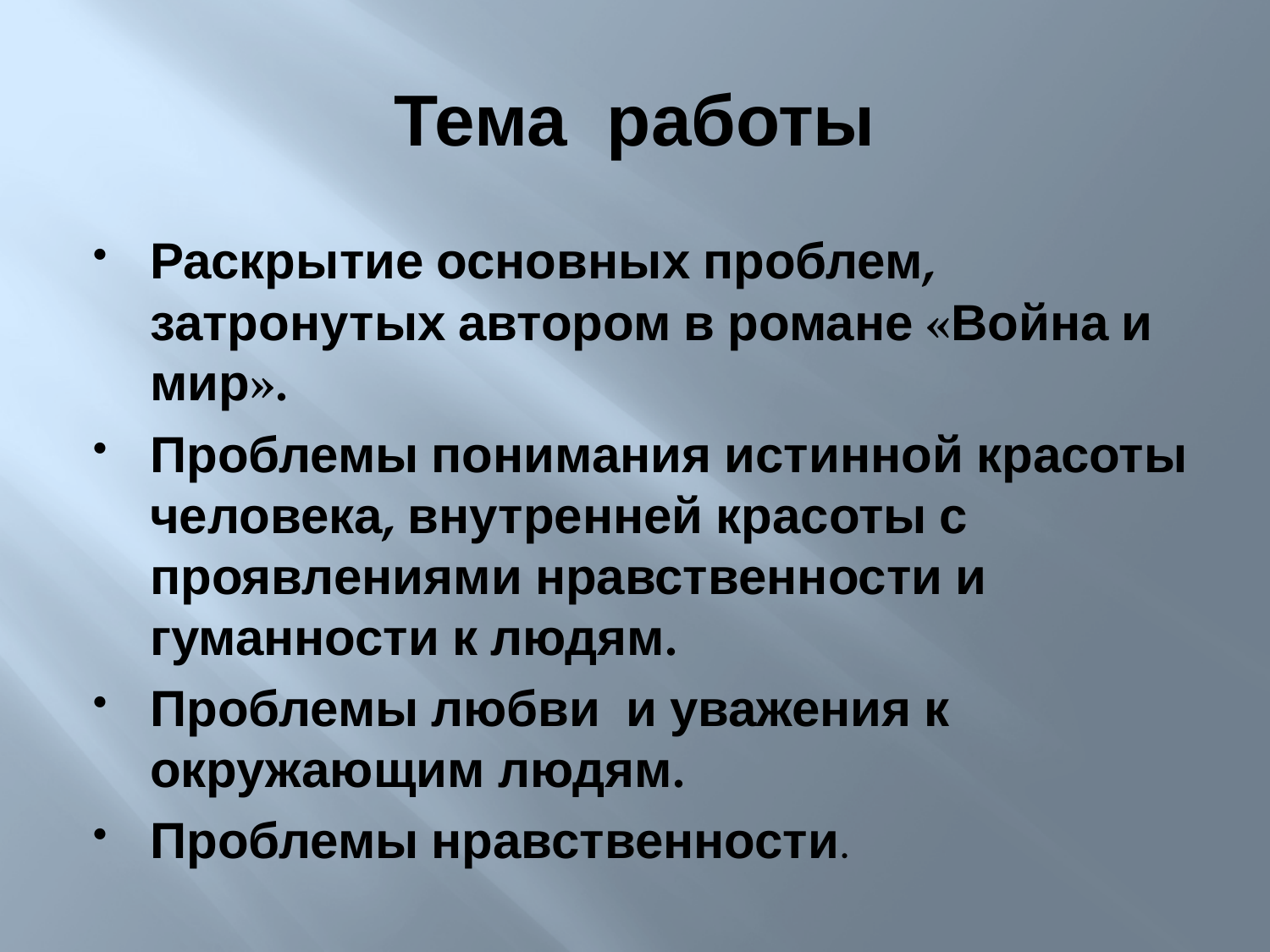

# Тема  работы
Раскрытие основных проблем, затронутых автором в романе «Война и мир».
Проблемы понимания истинной красоты человека, внутренней красоты с проявлениями нравственности и гуманности к людям.
Проблемы любви  и уважения к окружающим людям.
Проблемы нравственности.